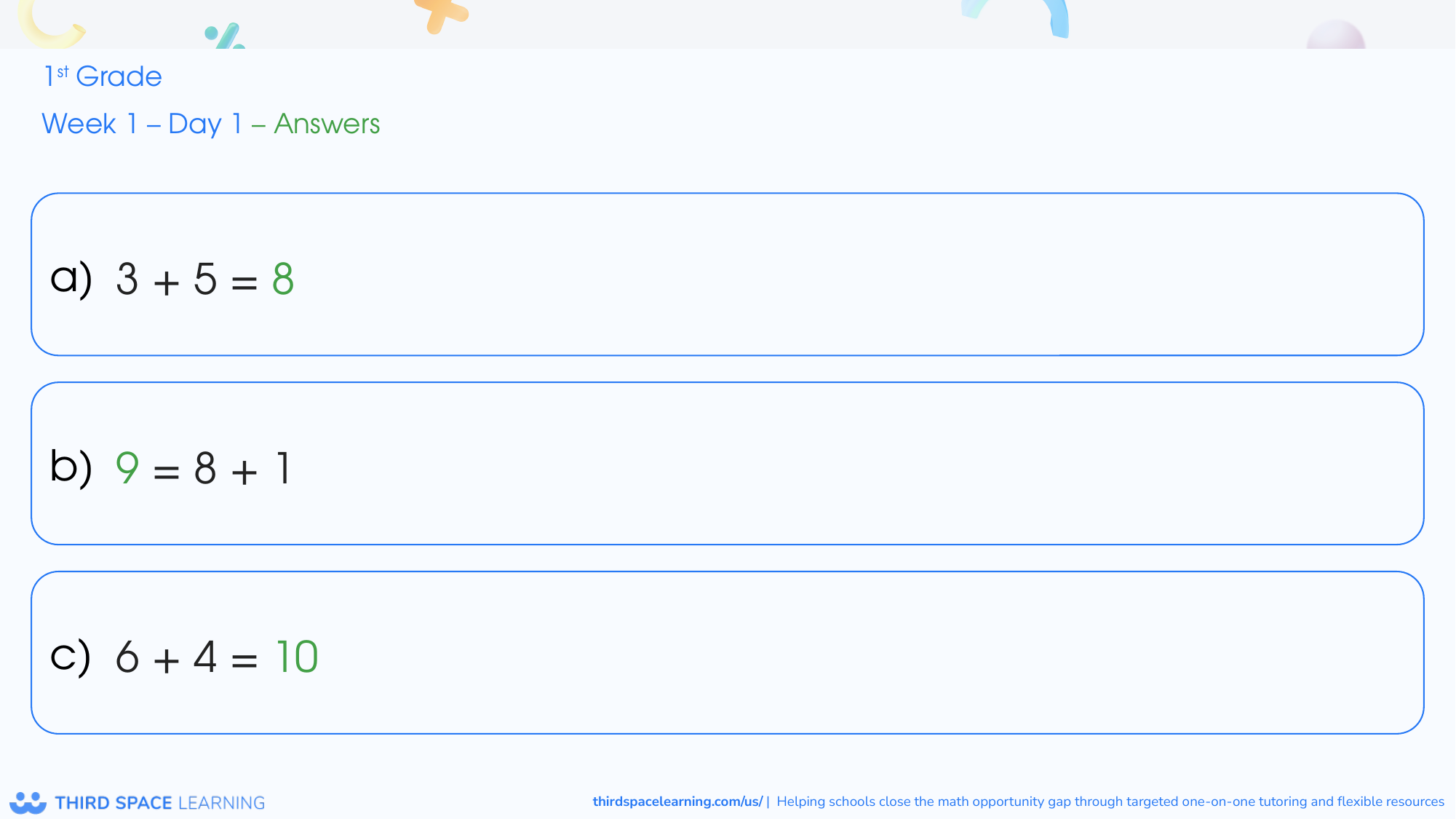

1st Grade
Week 1 – Day 1 – Answers
3 + 5 = 8
9 = 8 + 1
6 + 4 = 10